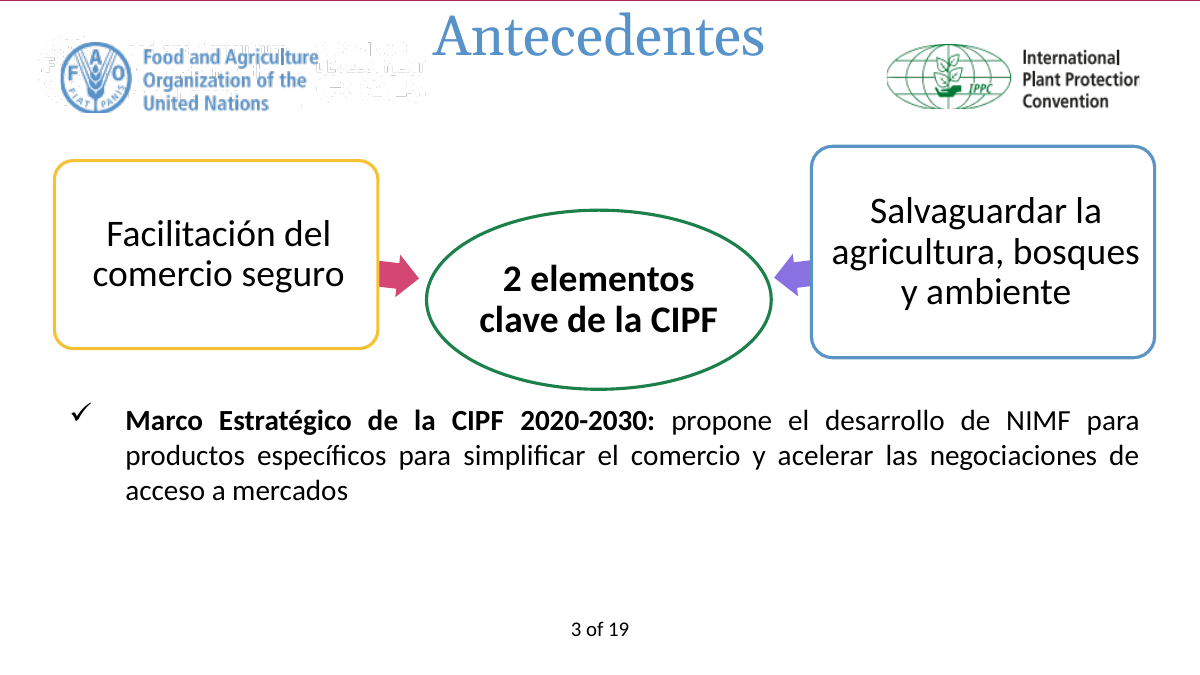

# Antecedentes
2 elementos clave de la CIPF
Facilitación del comercio seguro
Salvaguardar la agricultura, bosques y ambiente
Marco Estratégico de la CIPF 2020-2030: propone el desarrollo de NIMF para productos específicos para simplificar el comercio y acelerar las negociaciones de acceso a mercados
3 of 19